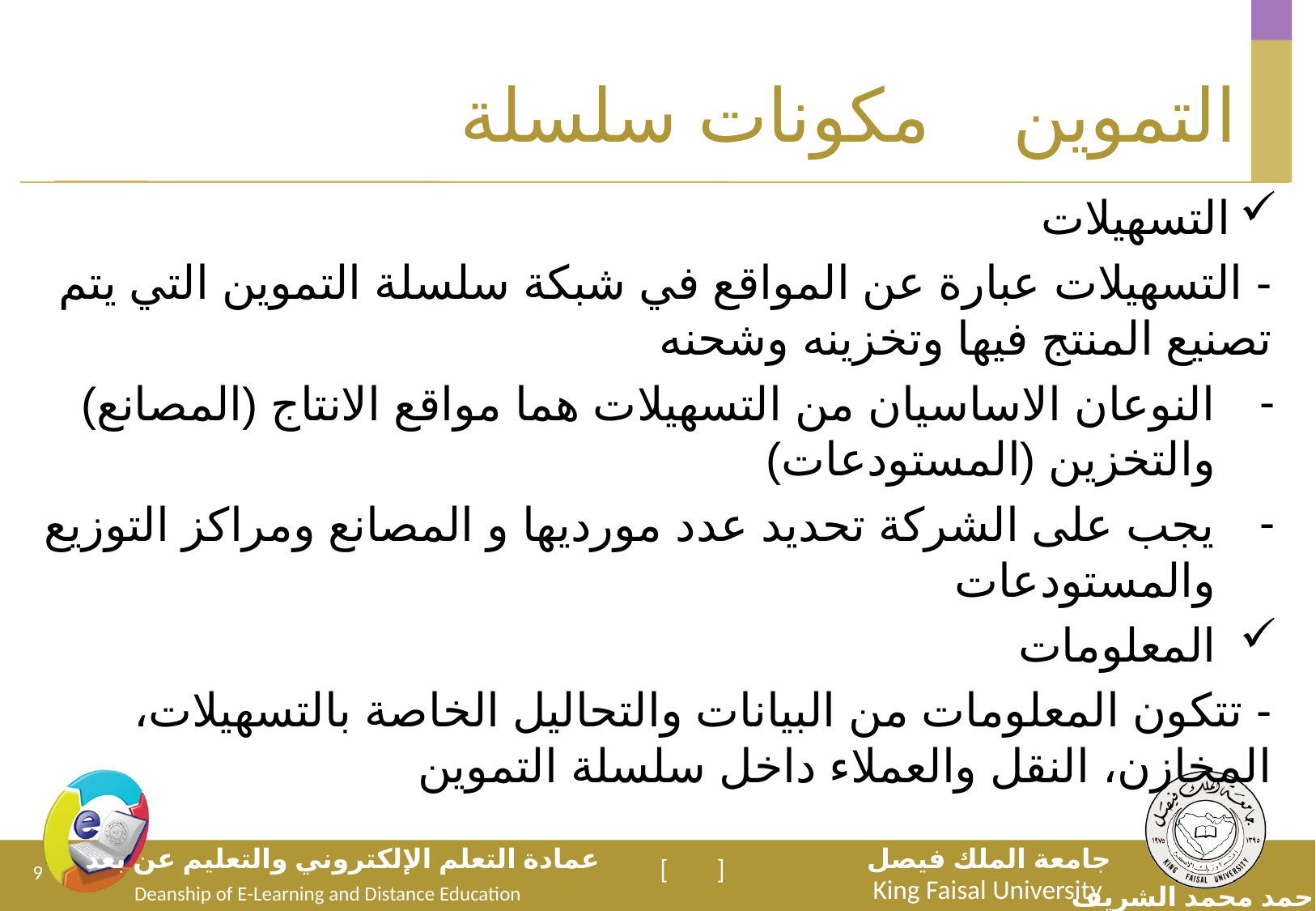

# التموين    مكونات سلسلة
التسهيلات
- التسهيلات عبارة عن المواقع في شبكة سلسلة التموين التي يتم تصنيع المنتج فيها وتخزينه وشحنه
النوعان الاساسيان من التسهيلات هما مواقع الانتاج (المصانع) والتخزين (المستودعات)
يجب على الشركة تحديد عدد مورديها و المصانع ومراكز التوزيع والمستودعات
المعلومات
- تتكون المعلومات من البيانات والتحاليل الخاصة بالتسهيلات، المخازن، النقل والعملاء داخل سلسلة التموين
9